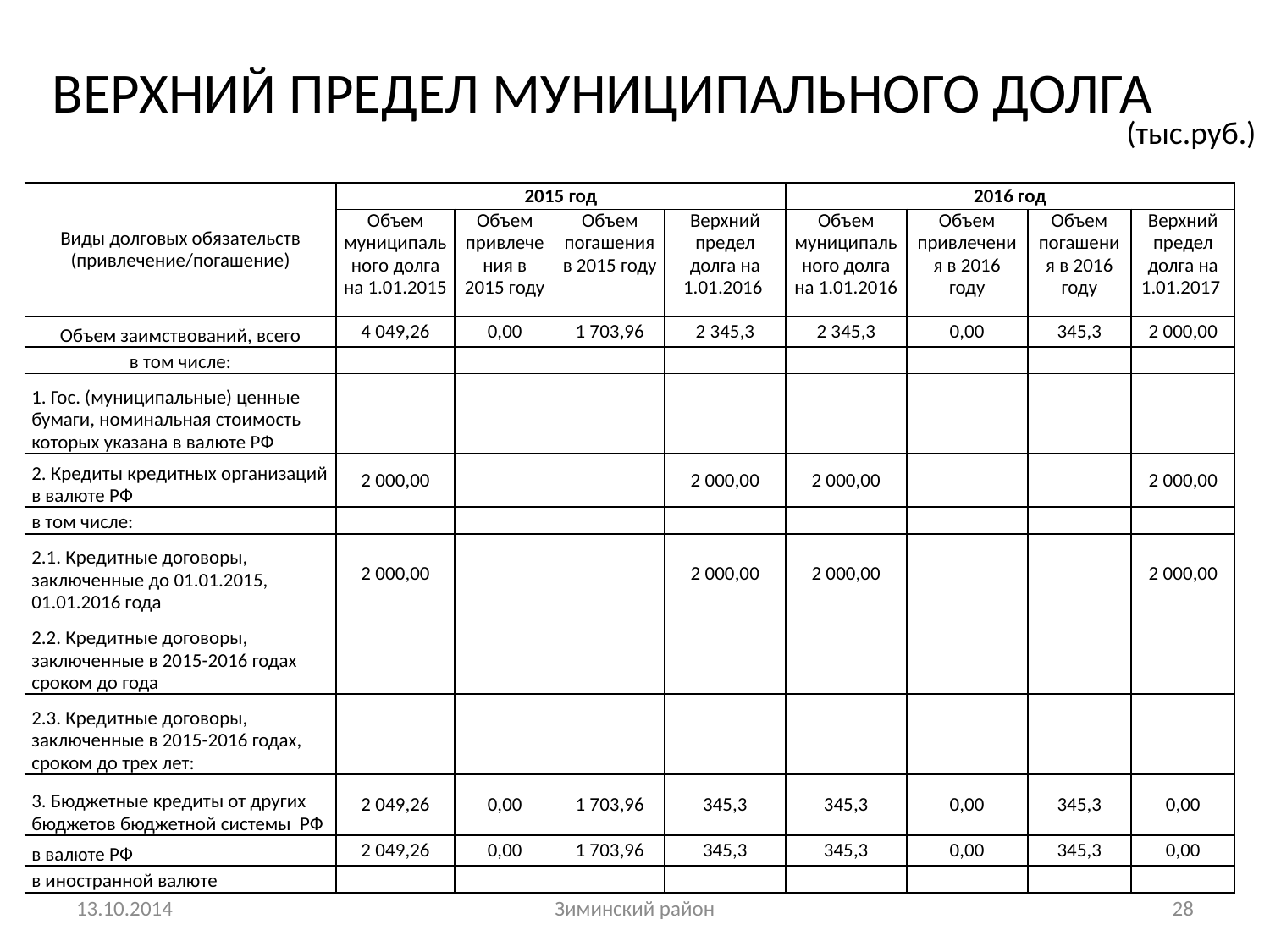

# ВЕРХНИЙ ПРЕДЕЛ МУНИЦИПАЛЬНОГО ДОЛГА
(тыс.руб.)
| Виды долговых обязательств (привлечение/погашение) | 2015 год |  |  |  | 2016 год |  |  |  |
| --- | --- | --- | --- | --- | --- | --- | --- | --- |
|  | Объем муниципального долга на 1.01.2015 | Объем привлечения в 2015 году | Объем погашения в 2015 году | Верхний предел долга на 1.01.2016 | Объем муниципального долга на 1.01.2016 | Объем привлечения в 2016 году | Объем погашения в 2016 году | Верхний предел долга на 1.01.2017 |
| Объем заимствований, всего | 4 049,26 | 0,00 | 1 703,96 | 2 345,3 | 2 345,3 | 0,00 | 345,3 | 2 000,00 |
| в том числе: |  |  |  |  |  |  |  |  |
| 1. Гос. (муниципальные) ценные бумаги, номинальная стоимость которых указана в валюте РФ |  |  |  |  |  |  |  |  |
| 2. Кредиты кредитных организаций в валюте РФ | 2 000,00 |  |  | 2 000,00 | 2 000,00 |  |  | 2 000,00 |
| в том числе: |  |  |  |  |  |  |  |  |
| 2.1. Кредитные договоры, заключенные до 01.01.2015, 01.01.2016 года | 2 000,00 |  |  | 2 000,00 | 2 000,00 |  |  | 2 000,00 |
| 2.2. Кредитные договоры, заключенные в 2015-2016 годах сроком до года |  |  |  |  |  |  |  |  |
| 2.3. Кредитные договоры, заключенные в 2015-2016 годах, сроком до трех лет: |  |  |  |  |  |  |  |  |
| 3. Бюджетные кредиты от других бюджетов бюджетной системы РФ | 2 049,26 | 0,00 | 1 703,96 | 345,3 | 345,3 | 0,00 | 345,3 | 0,00 |
| в валюте РФ | 2 049,26 | 0,00 | 1 703,96 | 345,3 | 345,3 | 0,00 | 345,3 | 0,00 |
| в иностранной валюте |  |  |  |  |  |  |  |  |
13.10.2014
Зиминский район
28